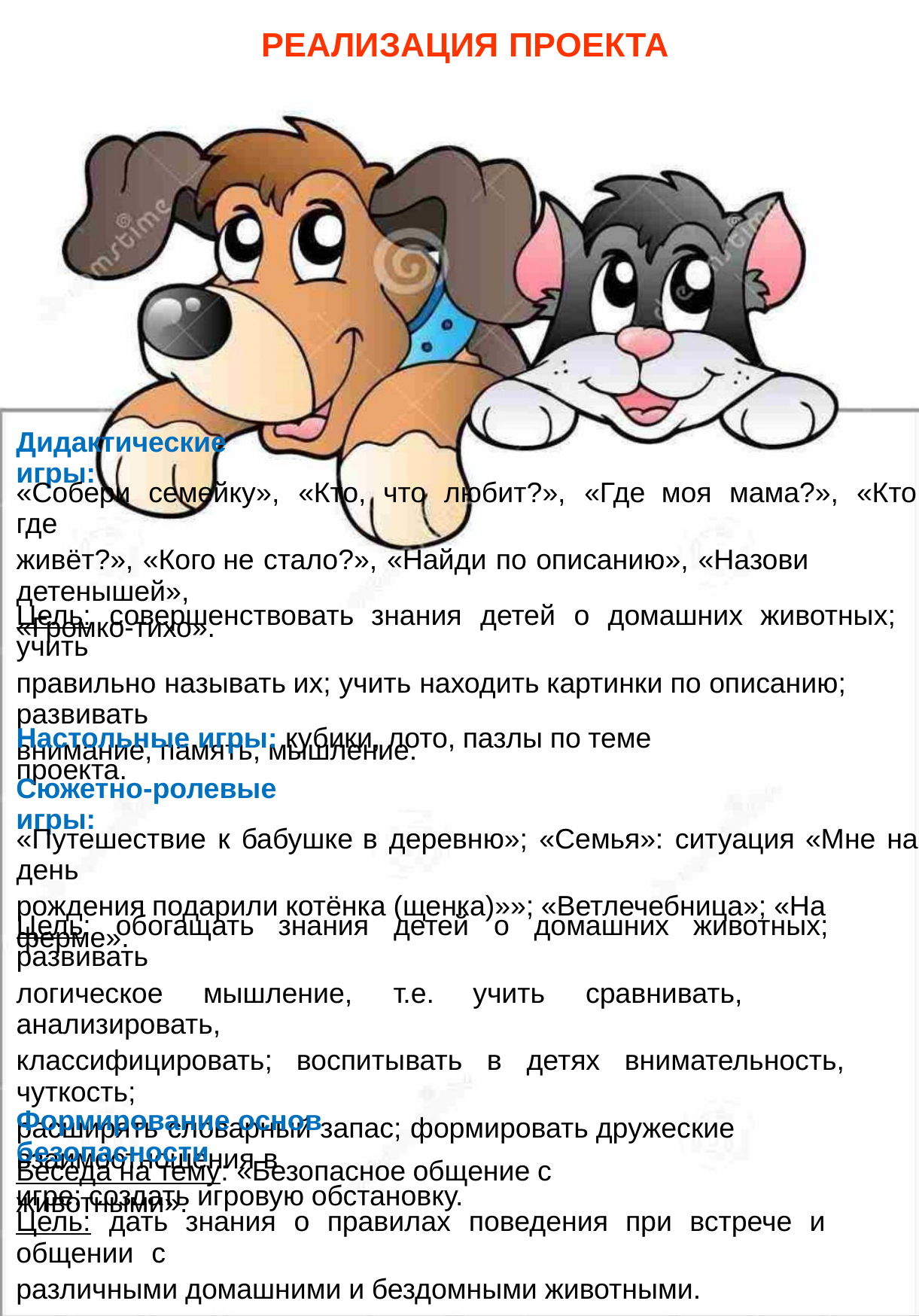

РЕАЛИЗАЦИЯ ПРОЕКТА
Дидактические игры:
«Собери семейку», «Кто, что любит?», «Где моя мама?», «Кто, где
живёт?», «Кого не стало?», «Найди по описанию», «Назови детенышей»,
«Громко-тихо».
Цель: совершенствовать знания детей о домашних животных; учить
правильно называть их; учить находить картинки по описанию; развивать
внимание, память, мышление.
Настольные игры: кубики, лото, пазлы по теме проекта.
Сюжетно-ролевые игры:
«Путешествие к бабушке в деревню»; «Семья»: ситуация «Мне на день
рождения подарили котёнка (щенка)»»; «Ветлечебница»; «На ферме».
Цель: обогащать знания детей о домашних животных; развивать
логическое мышление, т.е. учить сравнивать, анализировать,
классифицировать; воспитывать в детях внимательность, чуткость;
расширять словарный запас; формировать дружеские взаимоотношения в
игре; создать игровую обстановку.
Формирование основ безопасности
Беседа на тему: «Безопасное общение с животными».
Цель: дать знания о правилах поведения при встрече и общении с
различными домашними и бездомными животными.